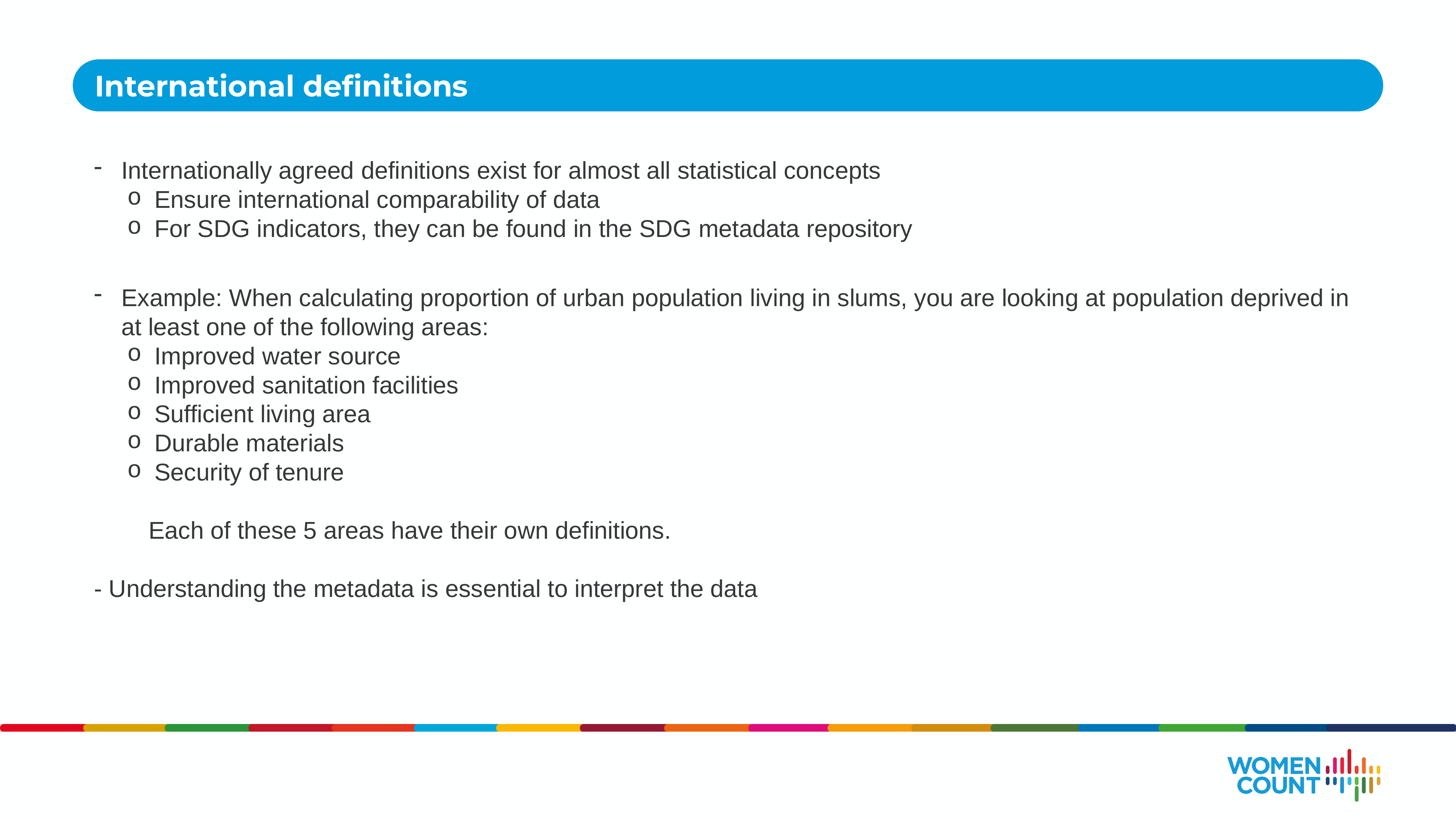

International definitions
Internationally agreed definitions exist for almost all statistical concepts
Ensure international comparability of data
For SDG indicators, they can be found in the SDG metadata repository

Example: When calculating proportion of urban population living in slums, you are looking at population deprived in at least one of the following areas:
Improved water source
Improved sanitation facilities
Sufficient living area
Durable materials
Security of tenure

	Each of these 5 areas have their own definitions.

- Understanding the metadata is essential to interpret the data